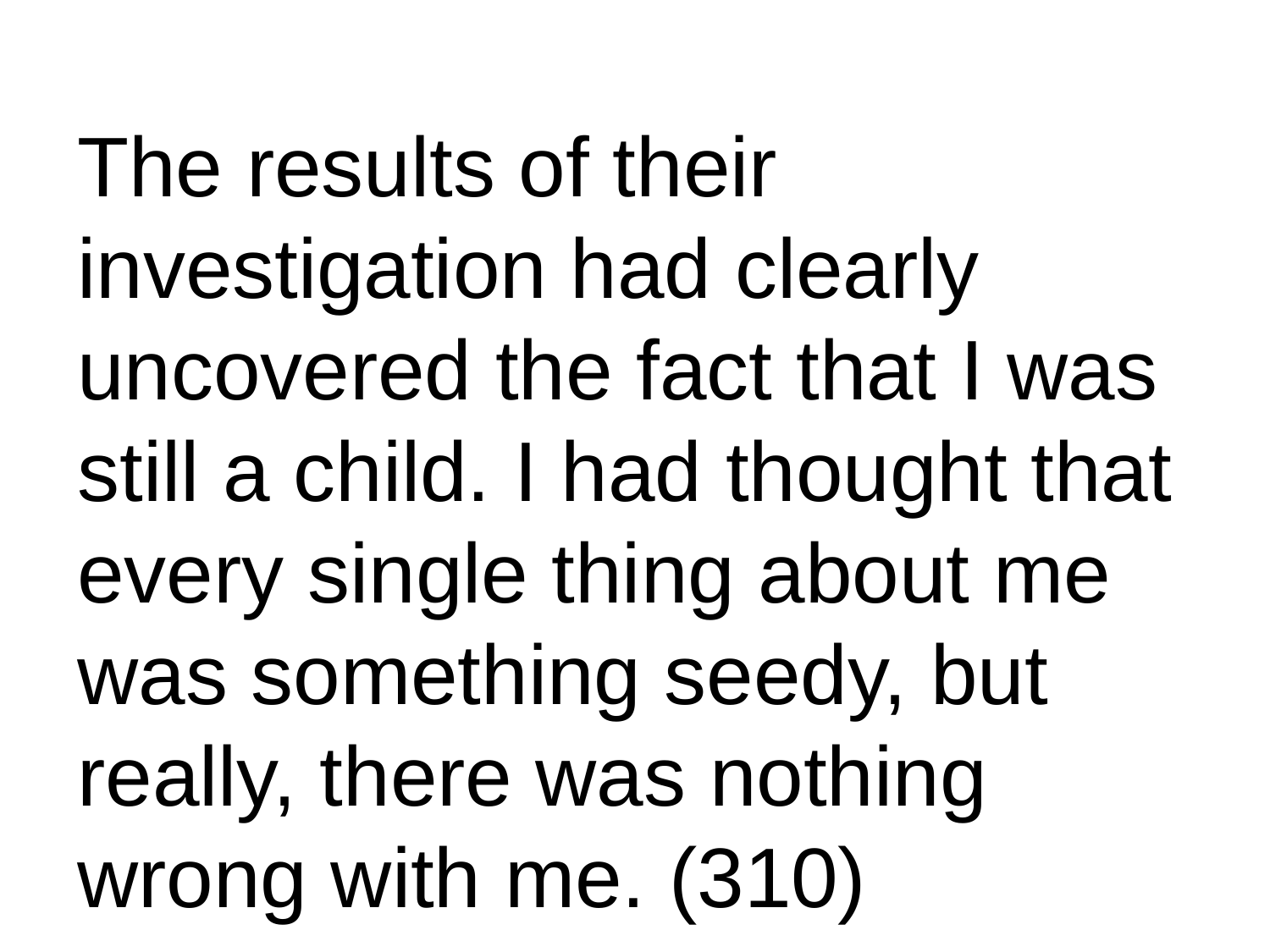

The results of their investigation had clearly uncovered the fact that I was still a child. I had thought that every single thing about me was something seedy, but really, there was nothing wrong with me. (310)